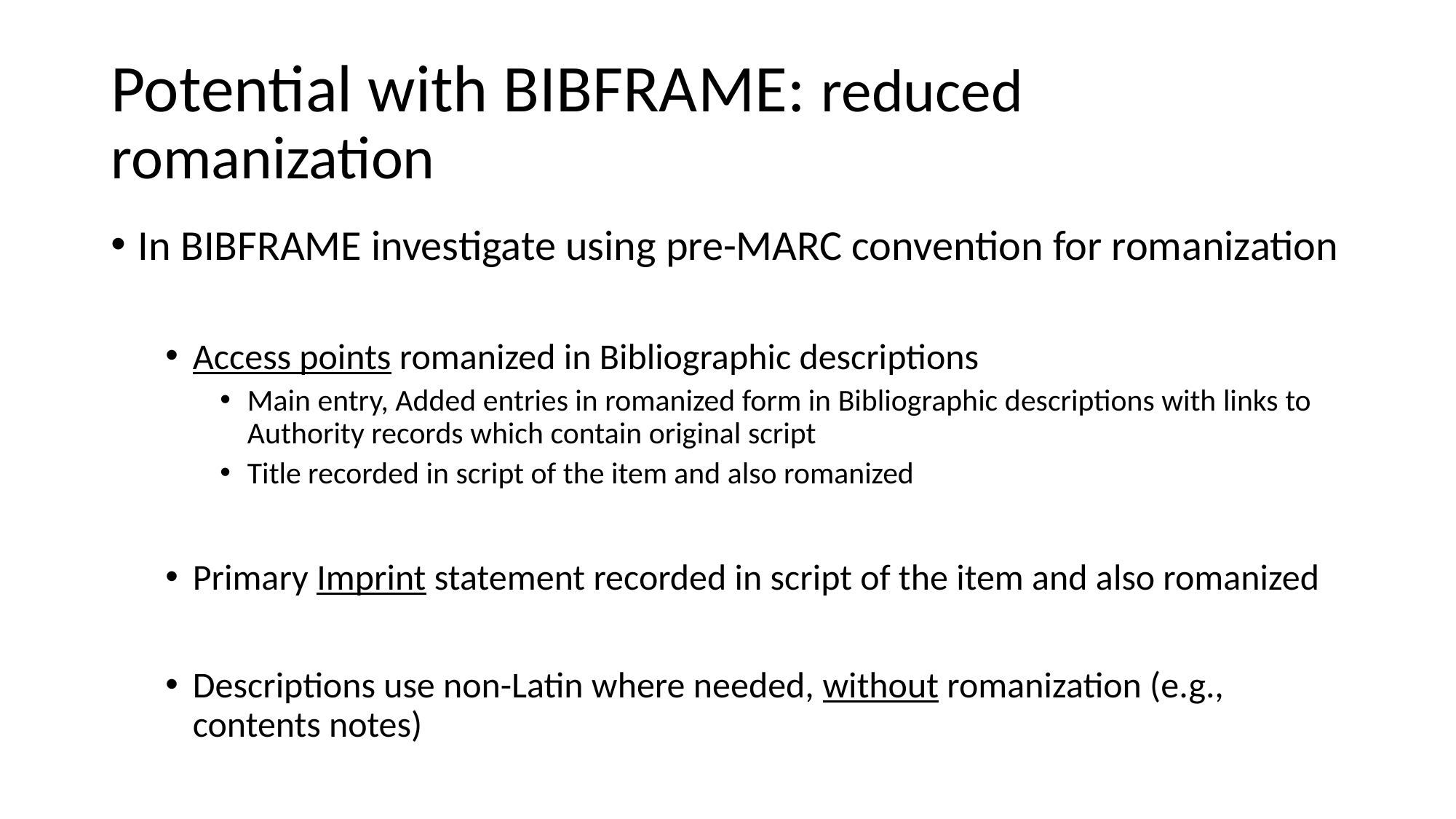

# Potential with BIBFRAME: reduced romanization
In BIBFRAME investigate using pre-MARC convention for romanization

Access points romanized in Bibliographic descriptions
Main entry, Added entries in romanized form in Bibliographic descriptions with links to Authority records which contain original script
Title recorded in script of the item and also romanized

Primary Imprint statement recorded in script of the item and also romanized

Descriptions use non-Latin where needed, without romanization (e.g.,  contents notes)